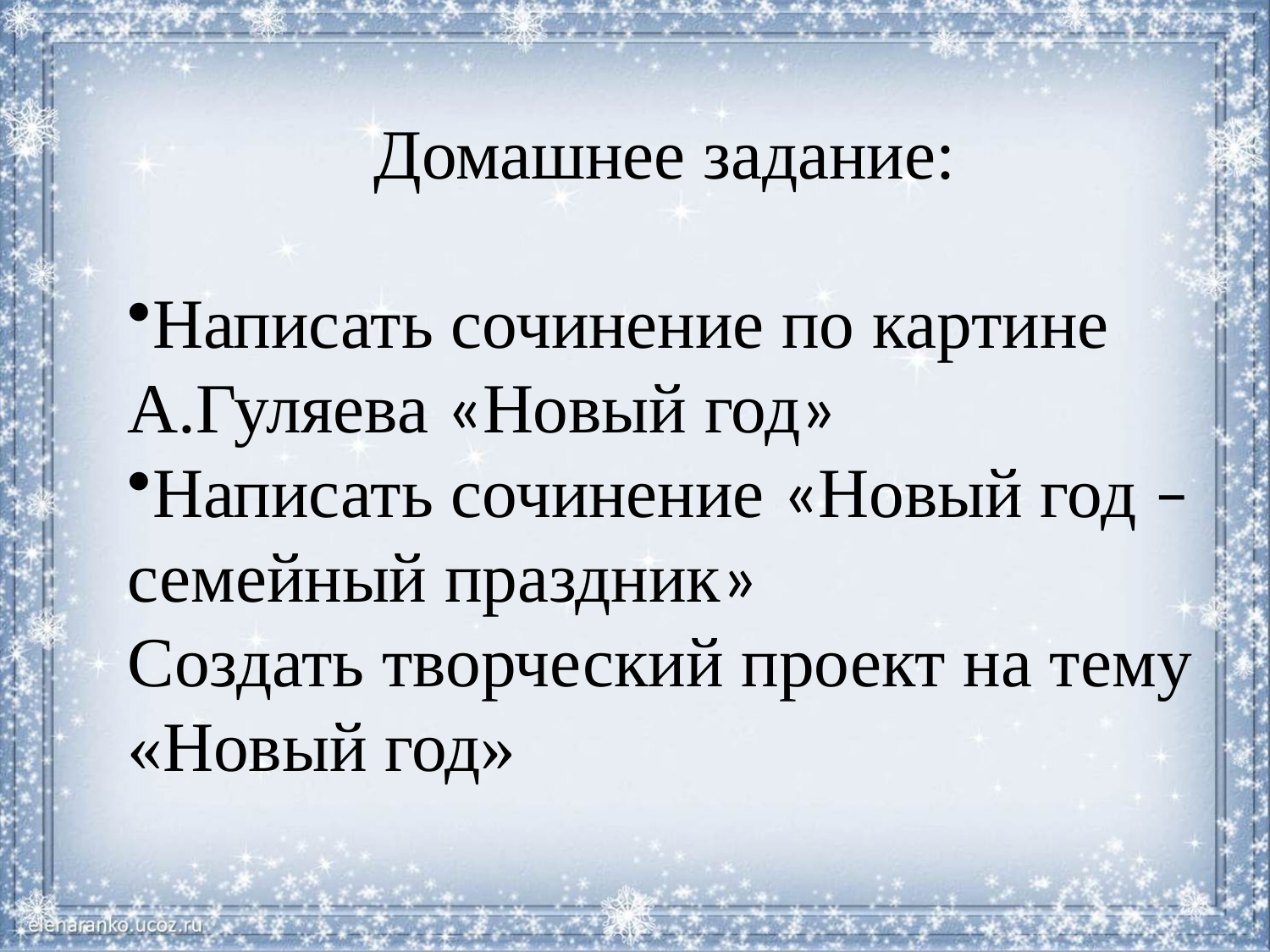

Домашнее задание:

Написать сочинение по картине А.Гуляева «Новый год»
Написать сочинение «Новый год – семейный праздник»
Создать творческий проект на тему «Новый год»